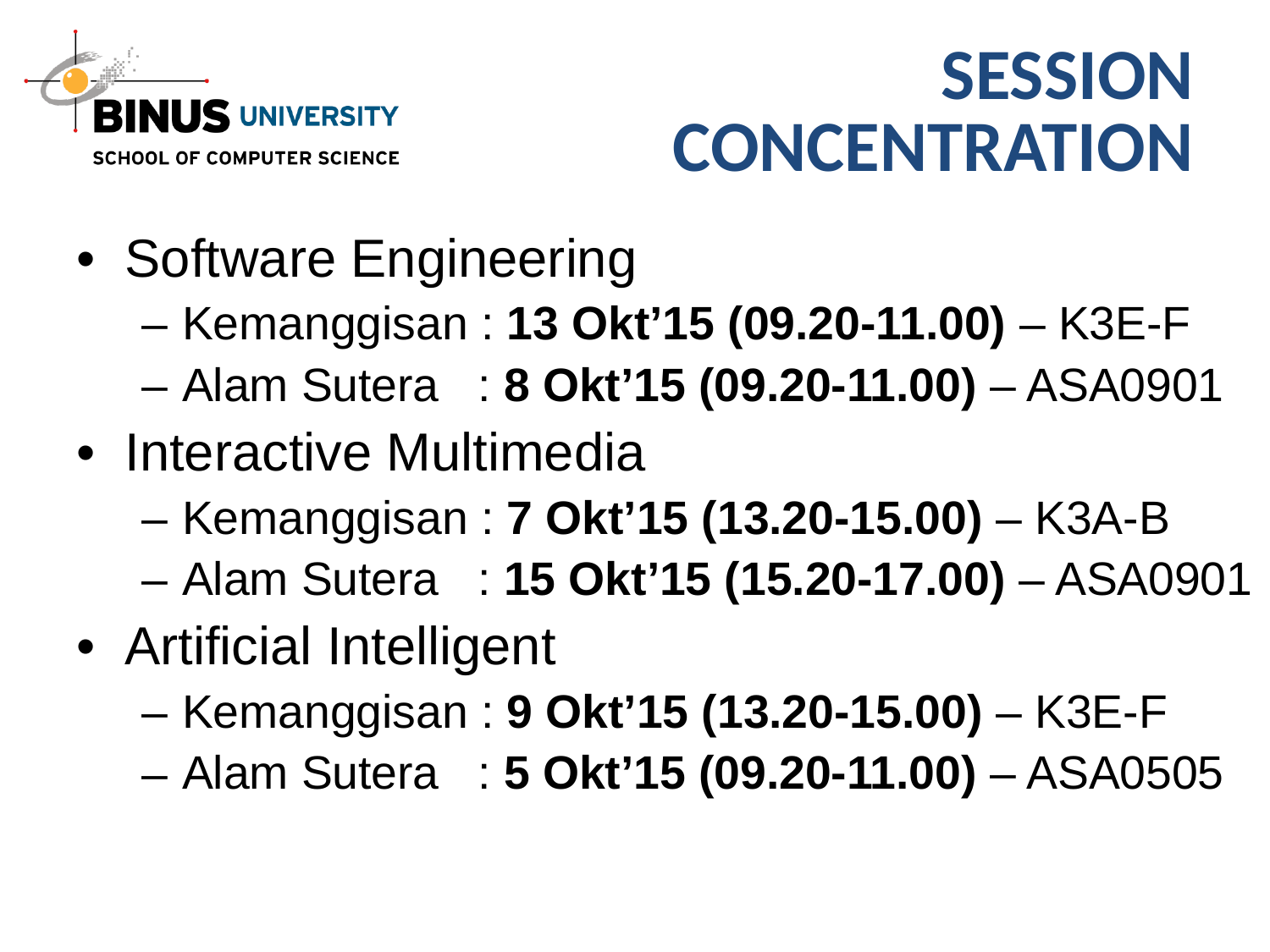

# Session Concentration
Software Engineering
Kemanggisan : 13 Okt’15 (09.20-11.00) – K3E-F
Alam Sutera   : 8 Okt’15 (09.20-11.00) – ASA0901
Interactive Multimedia
Kemanggisan : 7 Okt’15 (13.20-15.00) – K3A-B
Alam Sutera   : 15 Okt’15 (15.20-17.00) – ASA0901
Artificial Intelligent
Kemanggisan : 9 Okt’15 (13.20-15.00) – K3E-F
Alam Sutera   : 5 Okt’15 (09.20-11.00) – ASA0505